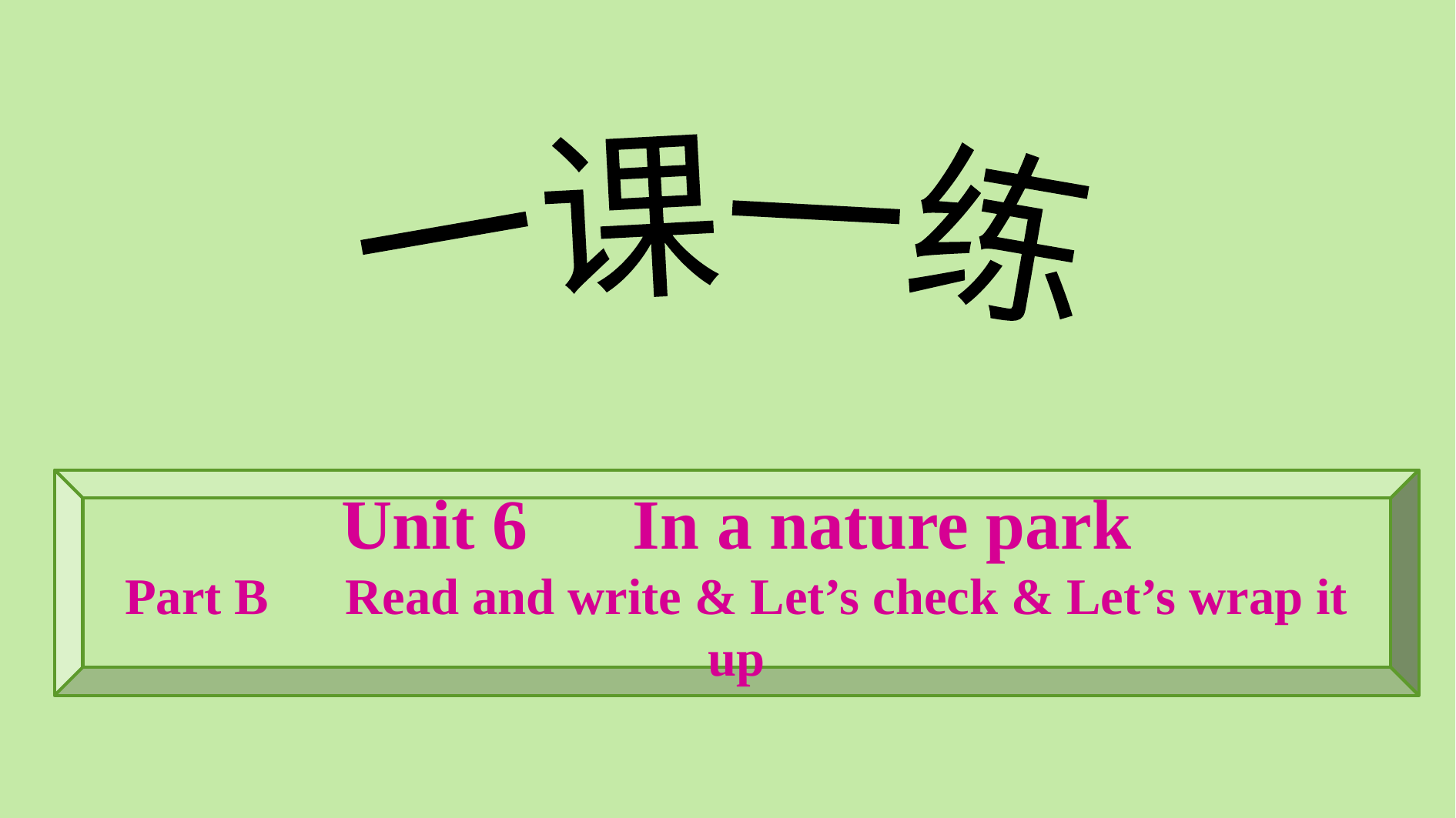

Unit 6　In a nature park
Part B　Read and write & Let’s check & Let’s wrap it up